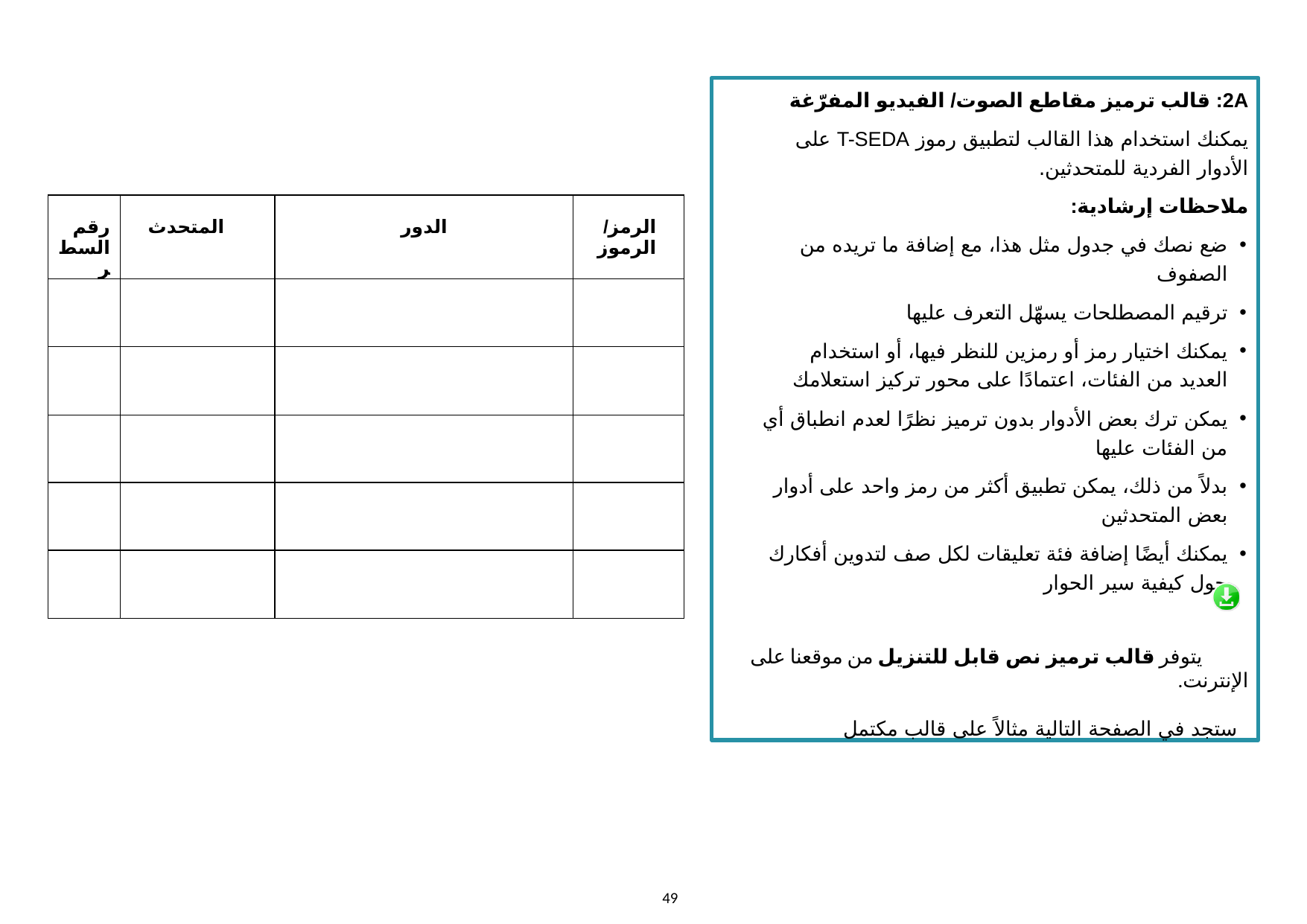

2A: قالب ترميز مقاطع الصوت/ الفيديو المفرّغة
يمكنك استخدام هذا القالب لتطبيق رموز T-SEDA على الأدوار الفردية للمتحدثين.
ملاحظات إرشادية:
ضع نصك في جدول مثل هذا، مع إضافة ما تريده من الصفوف
ترقيم المصطلحات يسهّل التعرف عليها
يمكنك اختيار رمز أو رمزين للنظر فيها، أو استخدام العديد من الفئات، اعتمادًا على محور تركيز استعلامك
يمكن ترك بعض الأدوار بدون ترميز نظرًا لعدم انطباق أي من الفئات عليها
بدلاً من ذلك، يمكن تطبيق أكثر من رمز واحد على أدوار بعض المتحدثين
يمكنك أيضًا إضافة فئة تعليقات لكل صف لتدوين أفكارك حول كيفية سير الحوار

يتوفر قالب ترميز نص قابل للتنزيل من موقعنا على الإنترنت.

ستجد في الصفحة التالية مثالاً على قالب مكتمل
| رقم السطر | المتحدث | الدور | الرمز/الرموز |
| --- | --- | --- | --- |
|  |  |  |  |
|  |  |  |  |
|  |  |  |  |
|  |  |  |  |
|  |  |  |  |

49